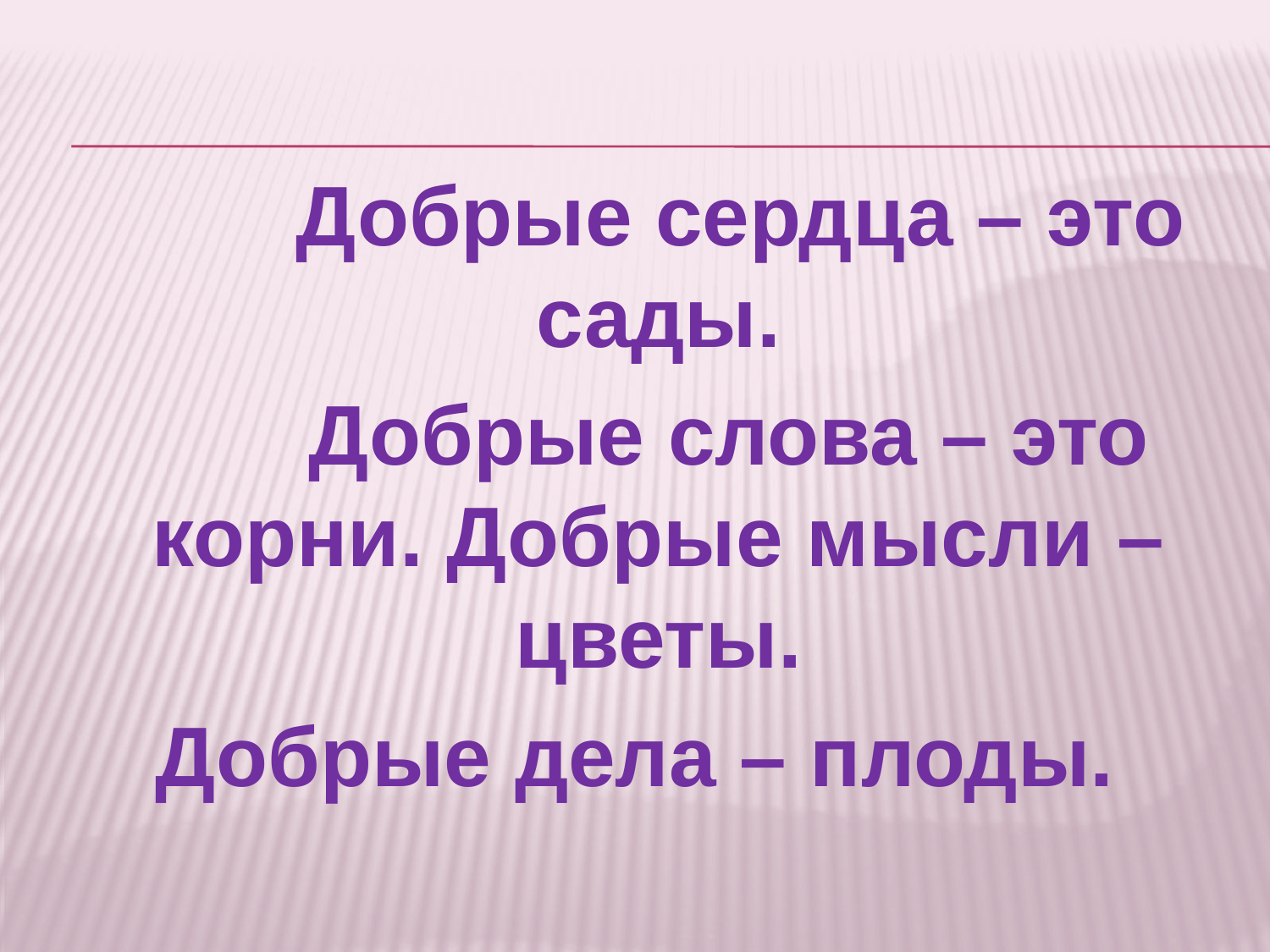

Добрые сердца – это сады.
        Добрые слова – это корни. Добрые мысли – цветы.
Добрые дела – плоды.